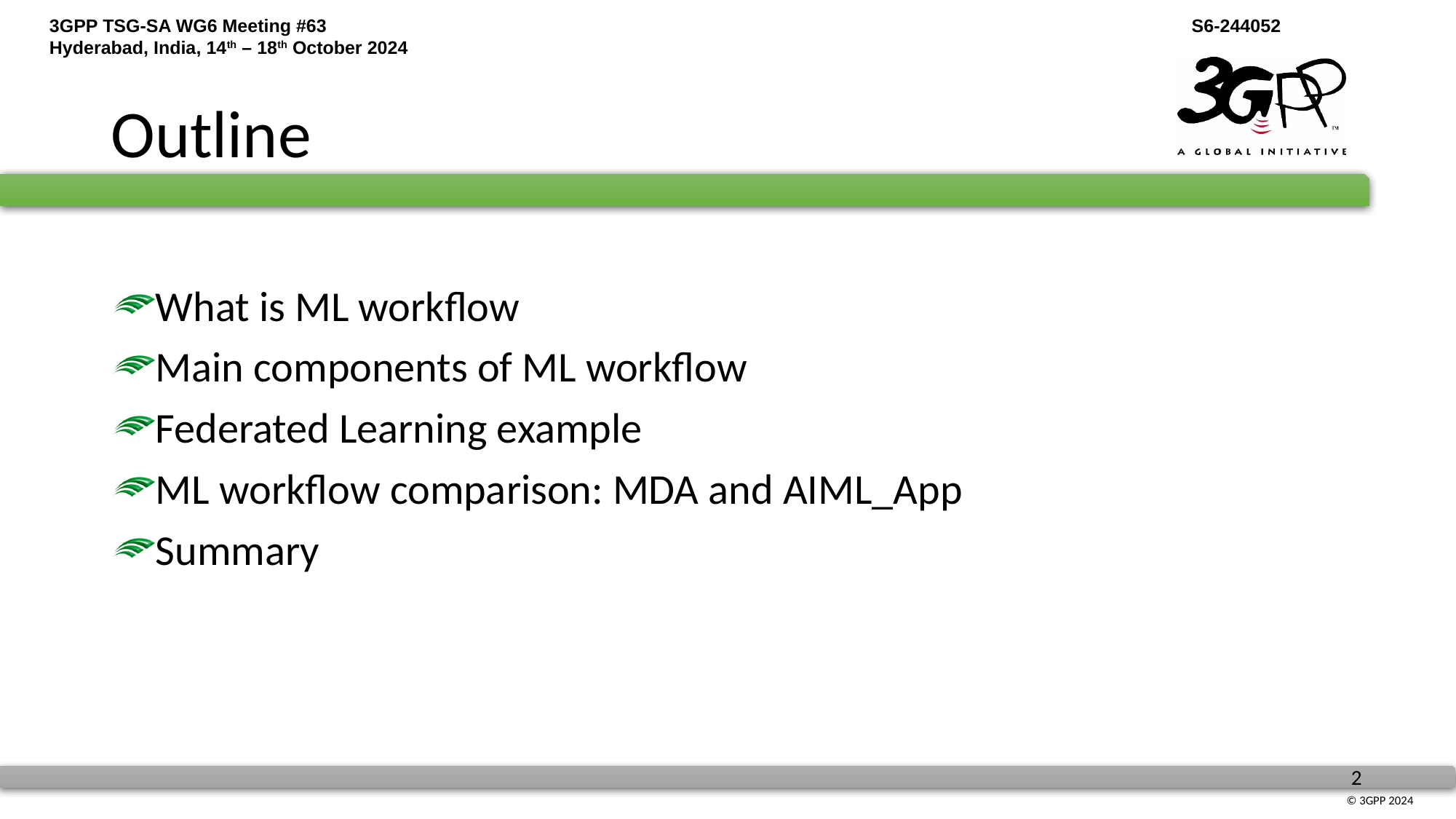

# Outline

What is ML workflow
Main components of ML workflow
Federated Learning example
ML workflow comparison: MDA and AIML_App
Summary